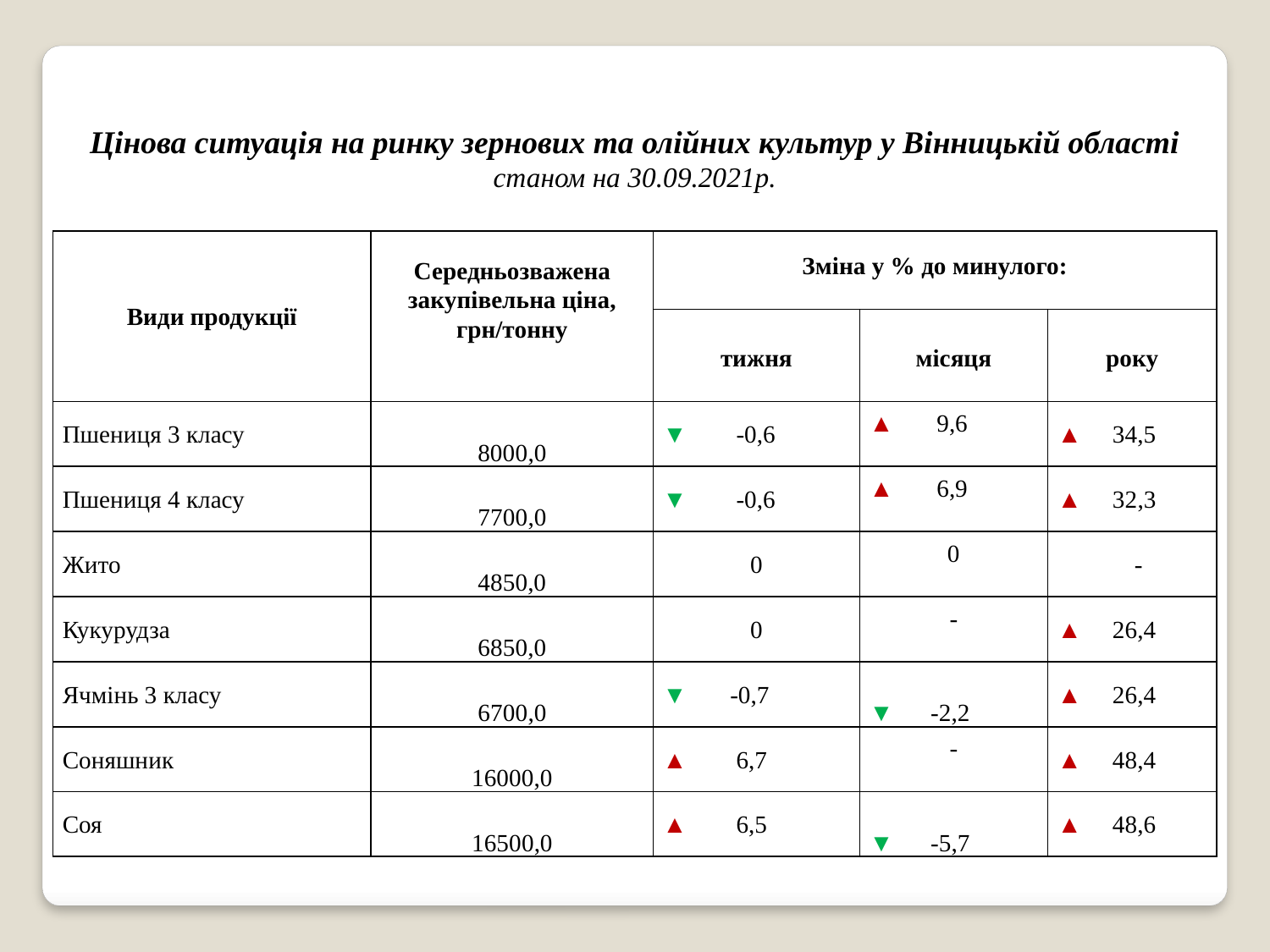

| Цінова ситуація на ринку зернових та олійних культур у Вінницькій області станом на 30.09.2021р. |  |  |  |  |
| --- | --- | --- | --- | --- |
| Види продукції | Середньозважена закупівельна ціна, грн/тонну | Зміна у % до минулого: |  |  |
|  |  | тижня | місяця | року |
| Пшениця 3 класу | 8000,0 | ▼ -0,6 | ▲ 9,6 | ▲ 34,5 |
| Пшениця 4 класу | 7700,0 | ▼ -0,6 | ▲ 6,9 | ▲ 32,3 |
| Жито | 4850,0 | 0 | 0 | - |
| Кукурудза | 6850,0 | 0 | - | ▲ 26,4 |
| Ячмінь 3 класу | 6700,0 | ▼ -0,7 | ▼ -2,2 | ▲ 26,4 |
| Соняшник | 16000,0 | ▲ 6,7 | - | ▲ 48,4 |
| Соя | 16500,0 | ▲ 6,5 | ▼ -5,7 | ▲ 48,6 |